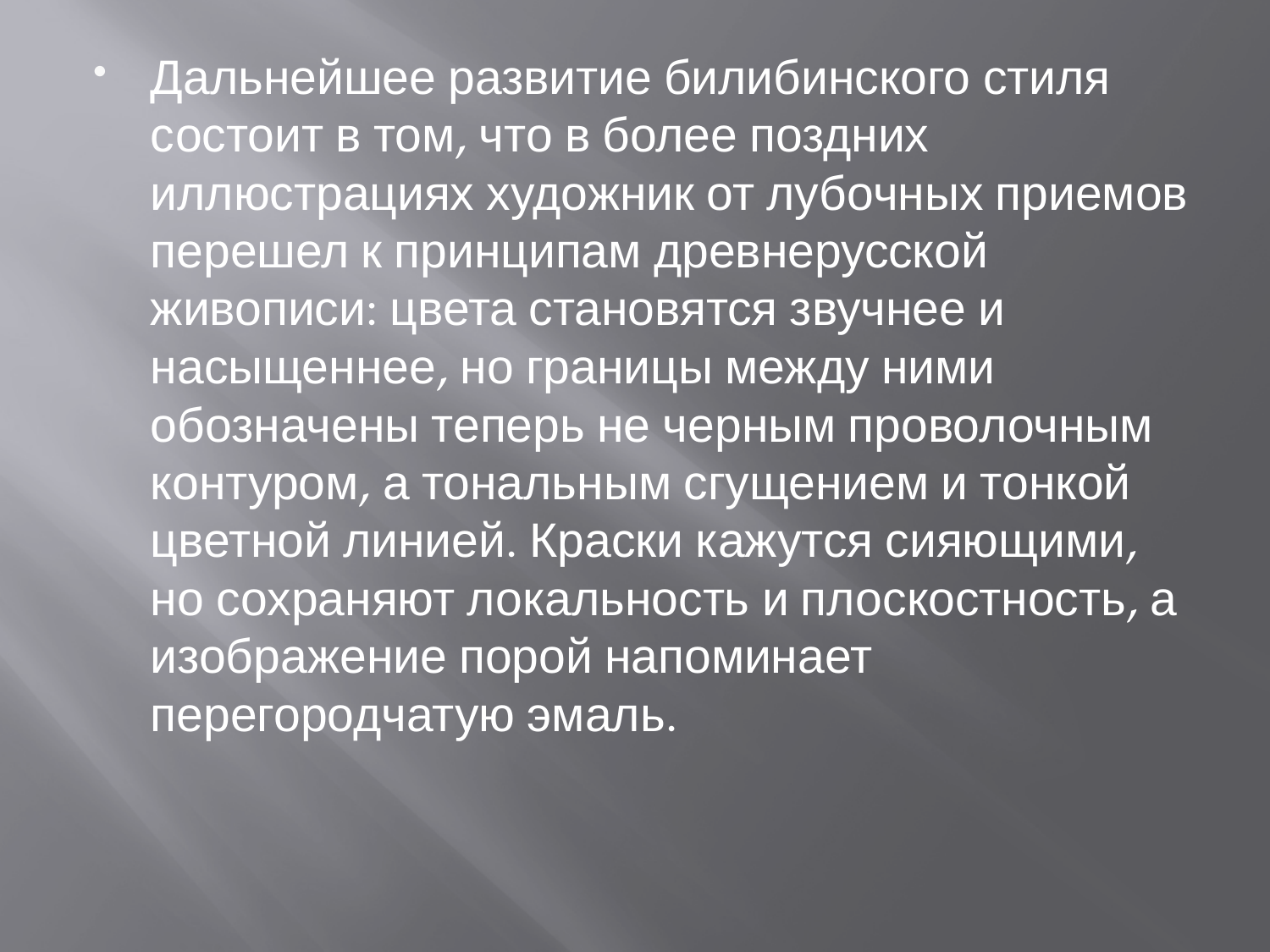

Дальнейшее развитие билибинского стиля состоит в том, что в более поздних иллюстрациях художник от лубочных приемов перешел к принципам древнерусской живописи: цвета становятся звучнее и насыщеннее, но границы между ними обозначены теперь не черным проволочным контуром, а тональным сгущением и тонкой цветной линией. Краски кажутся сияющими, но сохраняют локальность и плоскостность, а изображение порой напоминает перегородчатую эмаль.